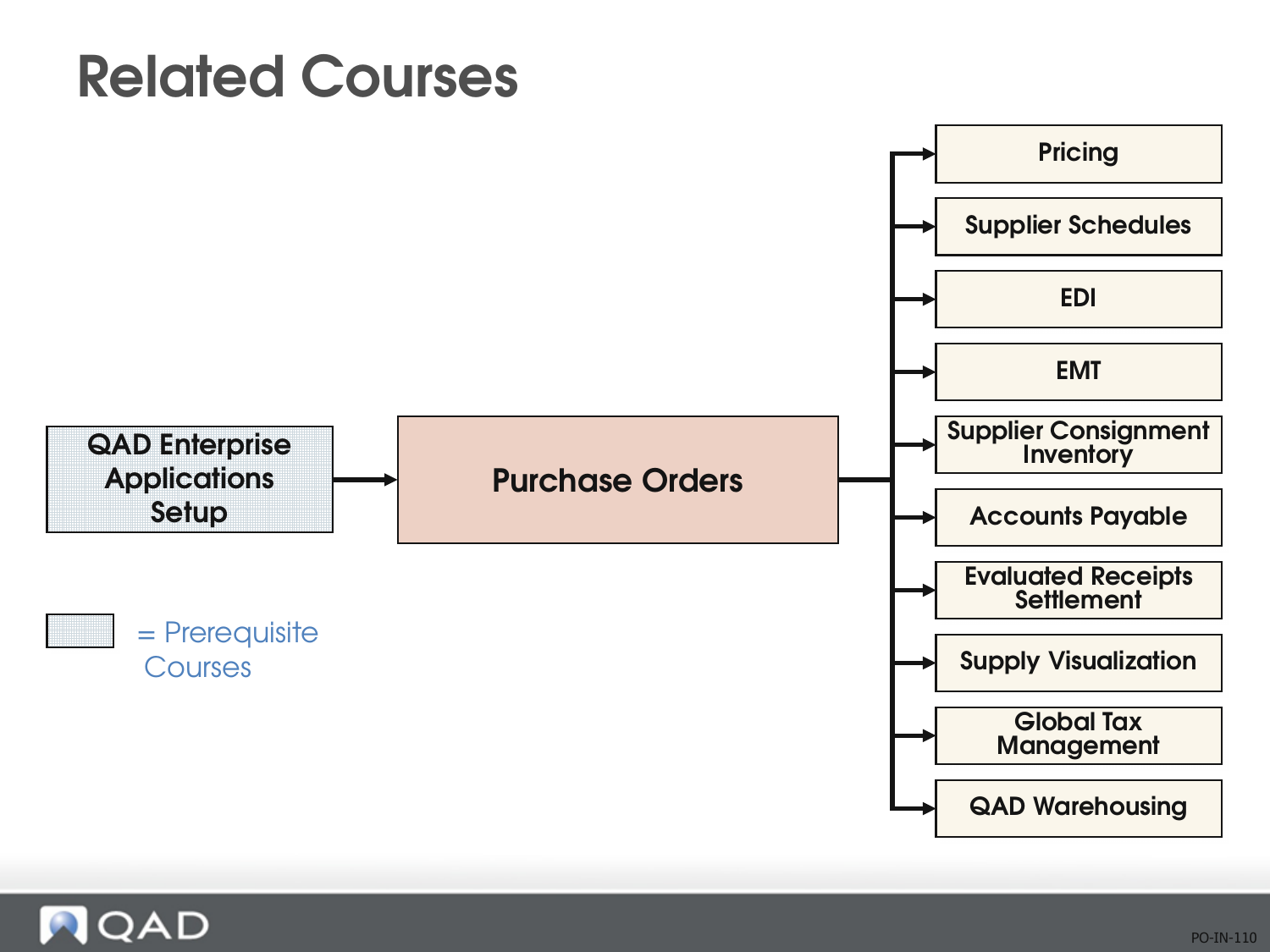

# Related Courses
Pricing
Supplier Schedules
EDI
EMT
Purchase Orders
Supplier Consignment Inventory

QAD Enterprise Applications
Setup

Accounts Payable
Evaluated Receipts Settlement
= Prerequisite
 Courses

Supply Visualization
Global Tax Management
QAD Warehousing
PO-IN-110